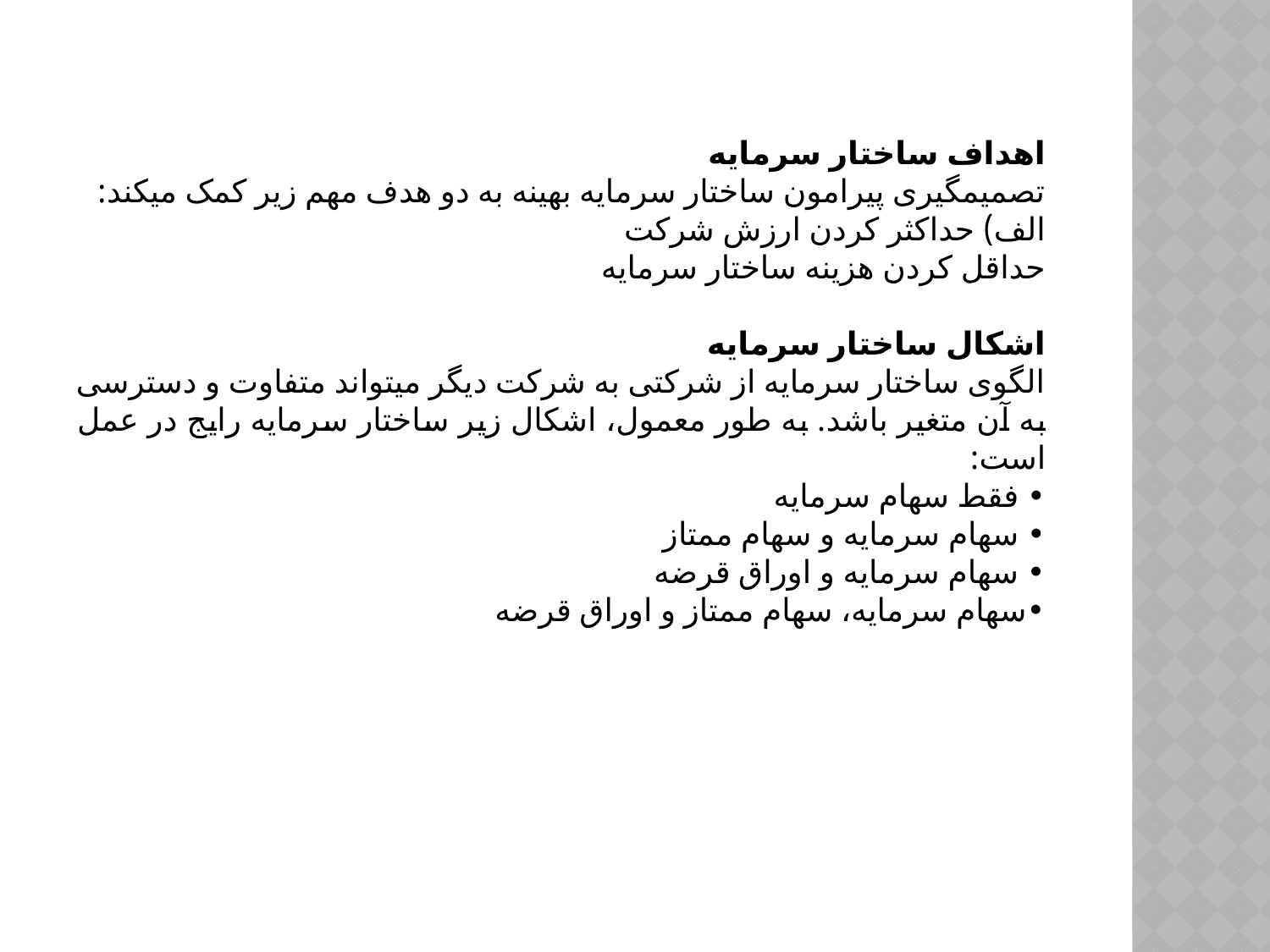

اهداف ساختار سرمایه
تصمیم­گیری پیرامون ساختار سرمایه بهینه به دو هدف مهم زیر کمک می­کند:
الف) حداکثر کردن ارزش شرکت
حداقل کردن هزینه ساختار سرمایه

اشکال ساختار سرمایه
الگوی ساختار سرمایه از شرکتی به شرکت دیگر می­تواند متفاوت و دسترسی به آن متغیر باشد. به طور معمول، اشکال زیر ساختار سرمایه رایج در عمل است:
• فقط سهام سرمایه
• سهام سرمایه و سهام ممتاز
• سهام سرمایه و اوراق قرضه
•سهام سرمایه، سهام ممتاز و اوراق قرضه